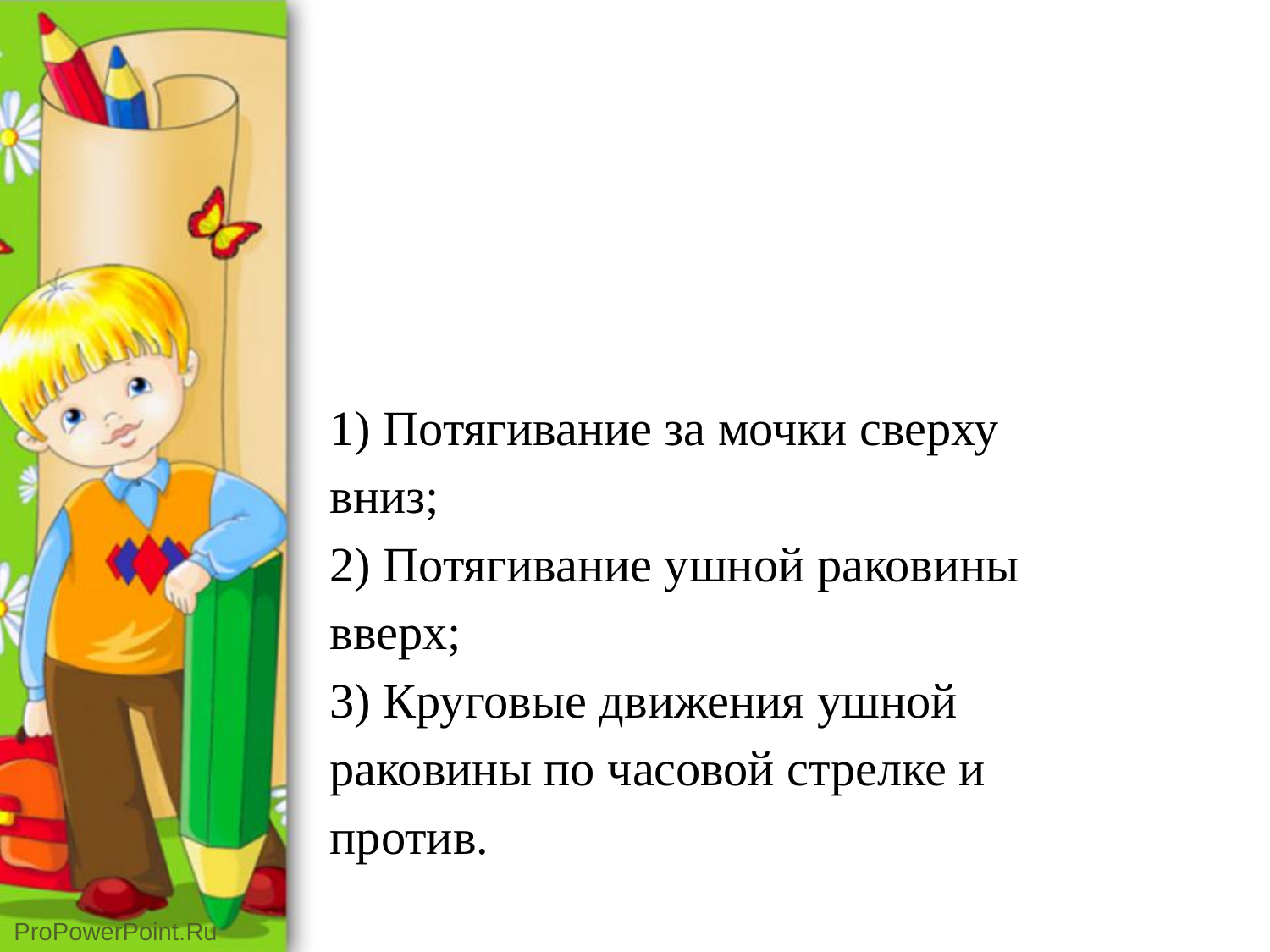

#
1) Потягивание за мочки сверху вниз;
2) Потягивание ушной раковины вверх;
3) Круговые движения ушной раковины по часовой стрелке и против.